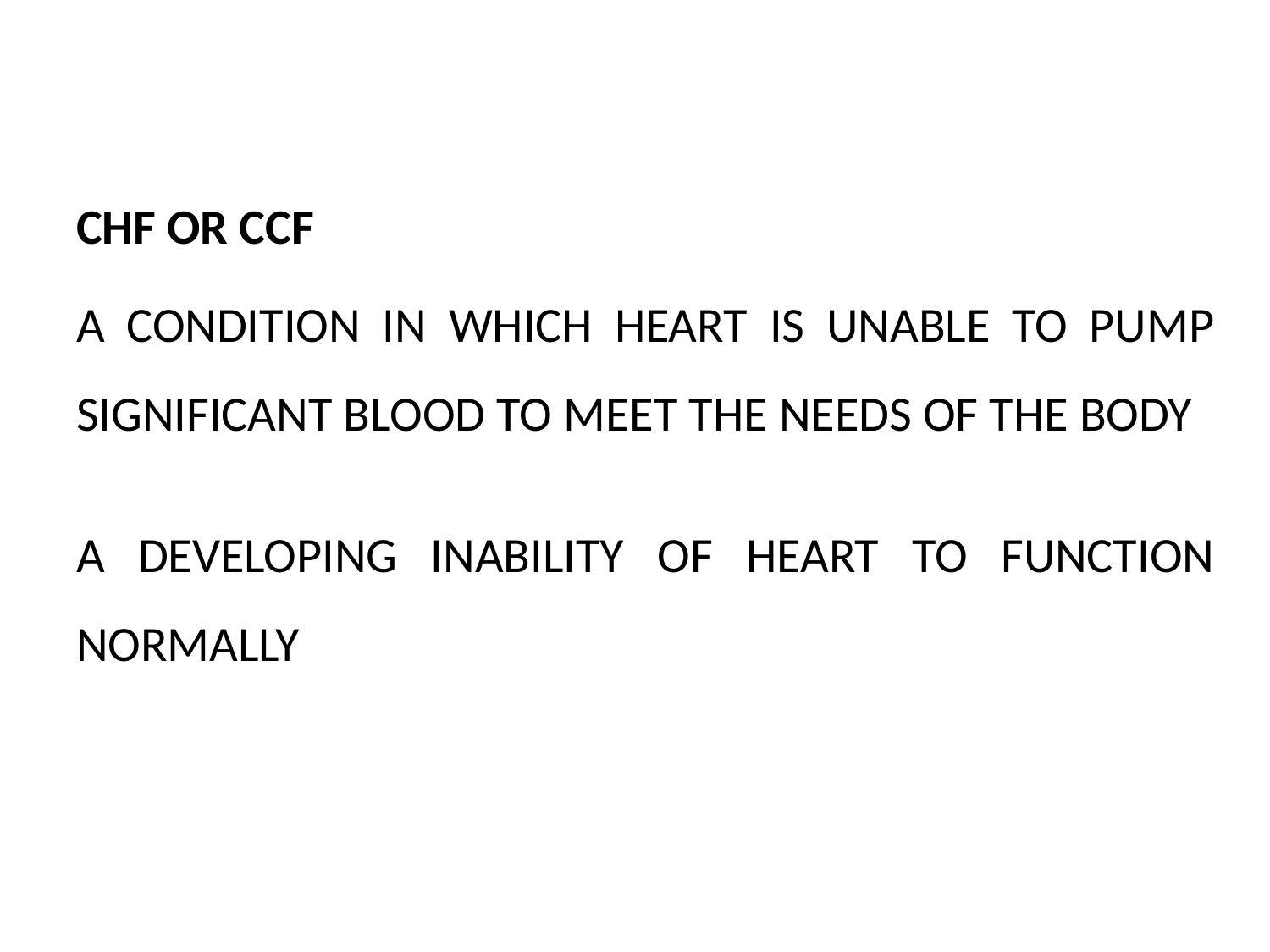

CHF OR CCF
A CONDITION IN WHICH HEART IS UNABLE TO PUMP SIGNIFICANT BLOOD TO MEET THE NEEDS OF THE BODY

A DEVELOPING INABILITY OF HEART TO FUNCTION NORMALLY